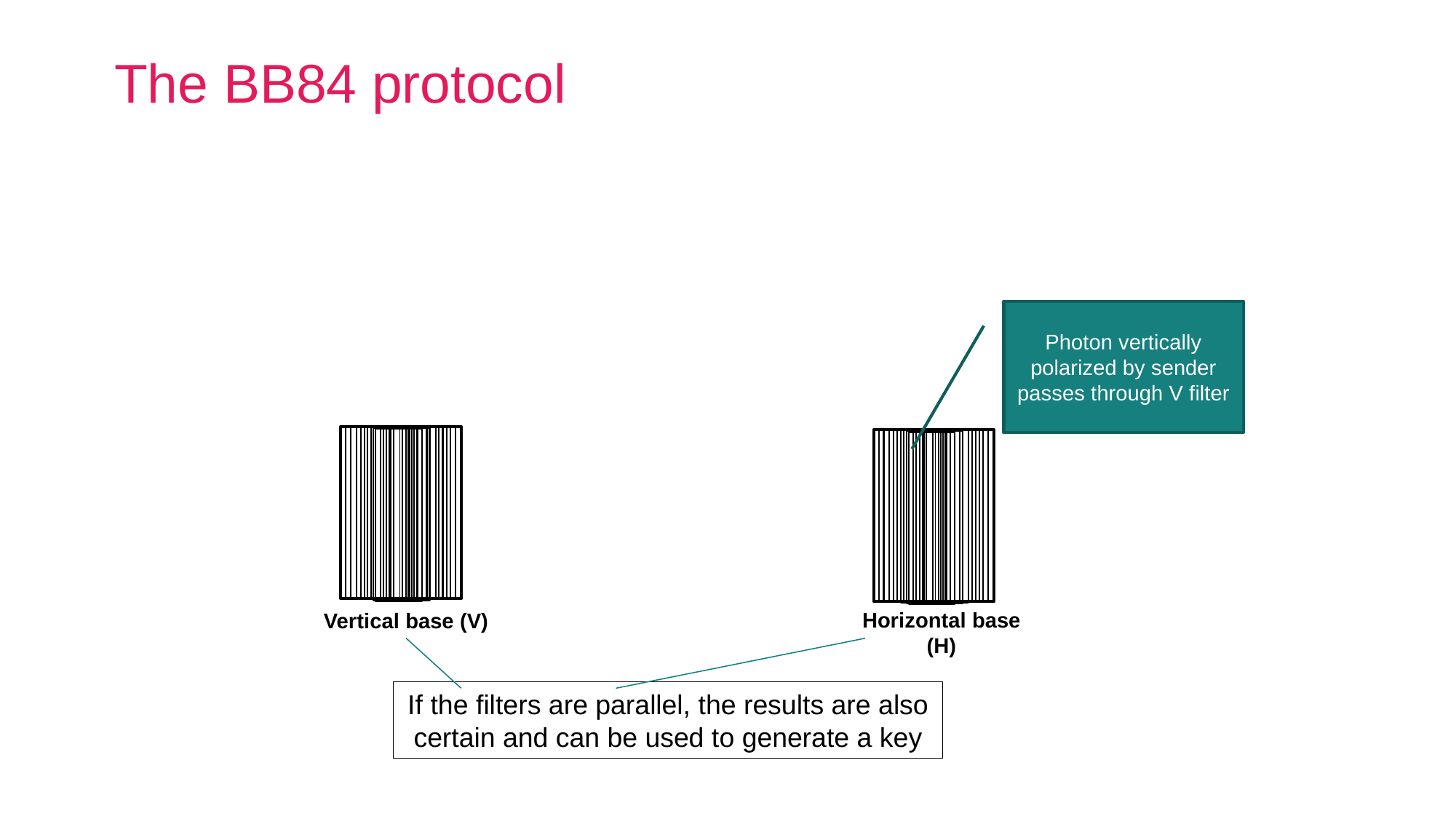

# The BB84 protocol
Photon vertically polarized by sender passes through V filter

Horizontal base (H)
Vertical base (V)
If the filters are parallel, the results are also certain and can be used to generate a key